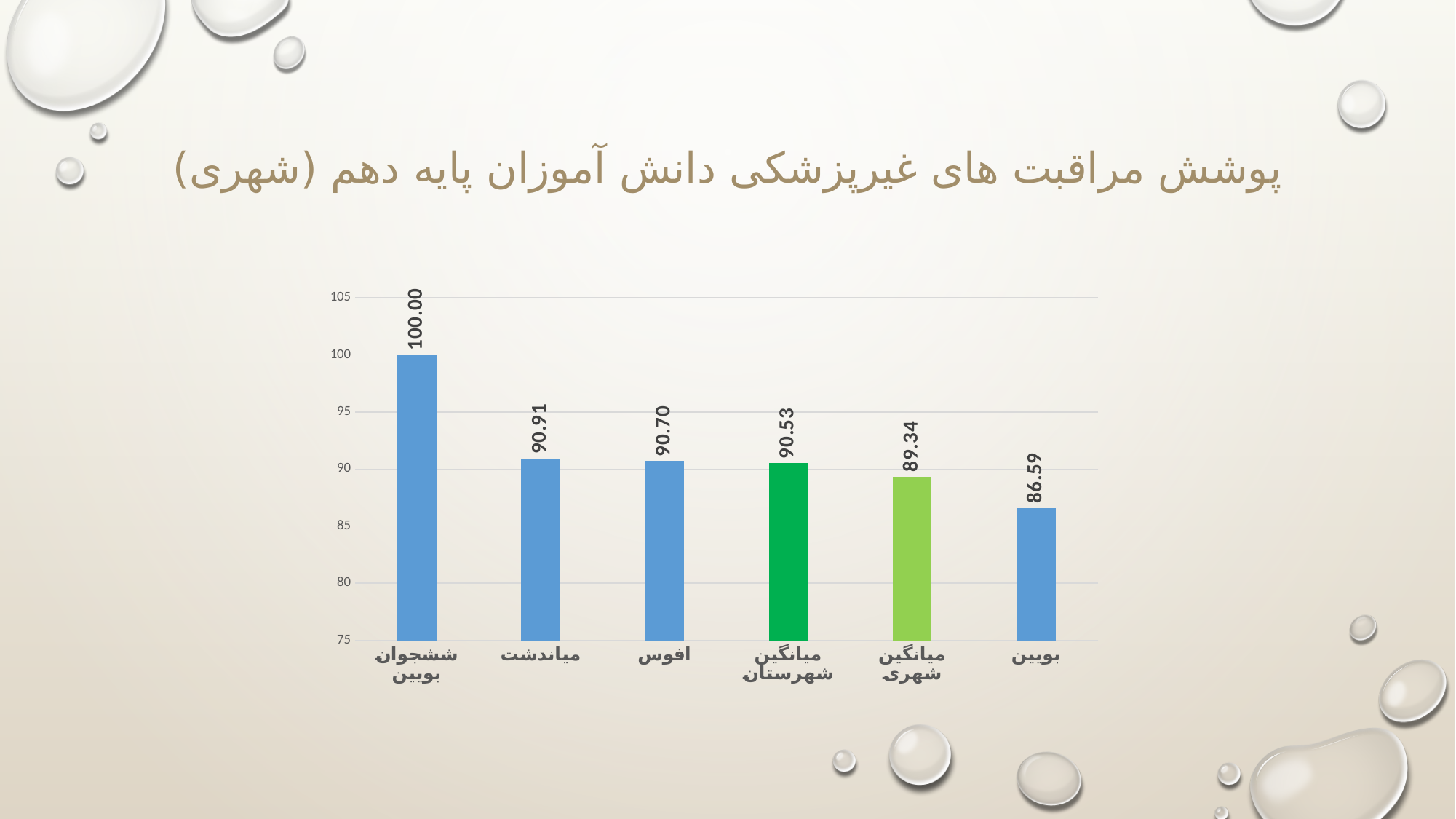

# پوشش مراقبت های غیرپزشکی دانش آموزان پایه دهم (شهری)

### Chart

| Category | Average of درصد |
|---|---|
| ششجوان بویین | 100.0 |
| میاندشت | 90.90909091 |
| افوس | 90.69767442 |
| میانگین شهرستان | 90.53 |
| میانگین شهری | 89.34 |
| بویین | 86.58536585 |